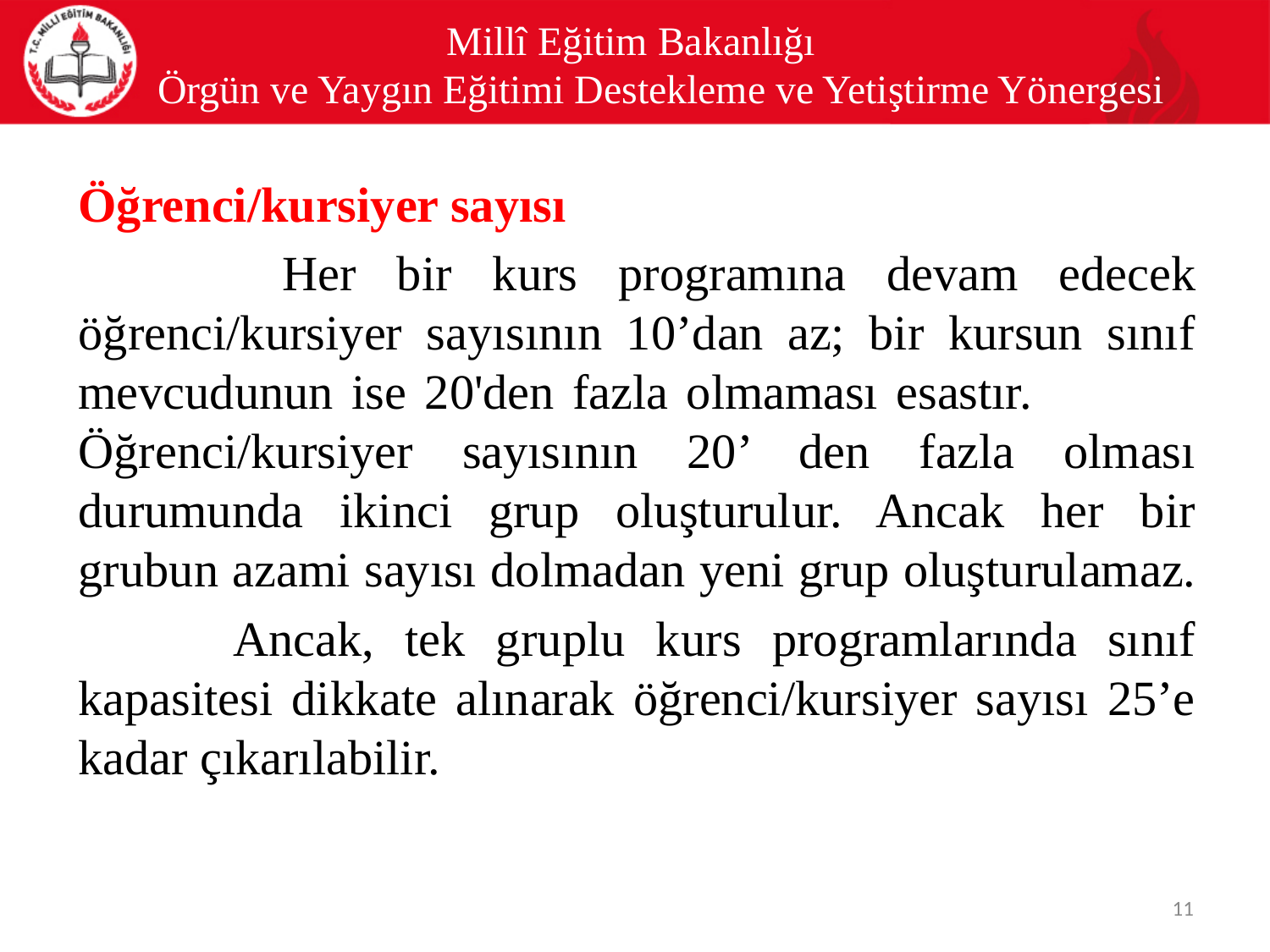

# Millî Eğitim Bakanlığı Örgün ve Yaygın Eğitimi Destekleme ve Yetiştirme Yönergesi
Öğrenci/kursiyer sayısı
     Her bir kurs programına devam edecek öğrenci/kursiyer sayısının 10’dan az; bir kursun sınıf mevcudunun ise 20'den fazla olmaması esastır.          Öğrenci/kursiyer sayısının 20’ den fazla olması durumunda ikinci grup oluşturulur. Ancak her bir grubun azami sayısı dolmadan yeni grup oluşturulamaz.
     Ancak, tek gruplu kurs programlarında sınıf kapasitesi dikkate alınarak öğrenci/kursiyer sayısı 25’e kadar çıkarılabilir.
11